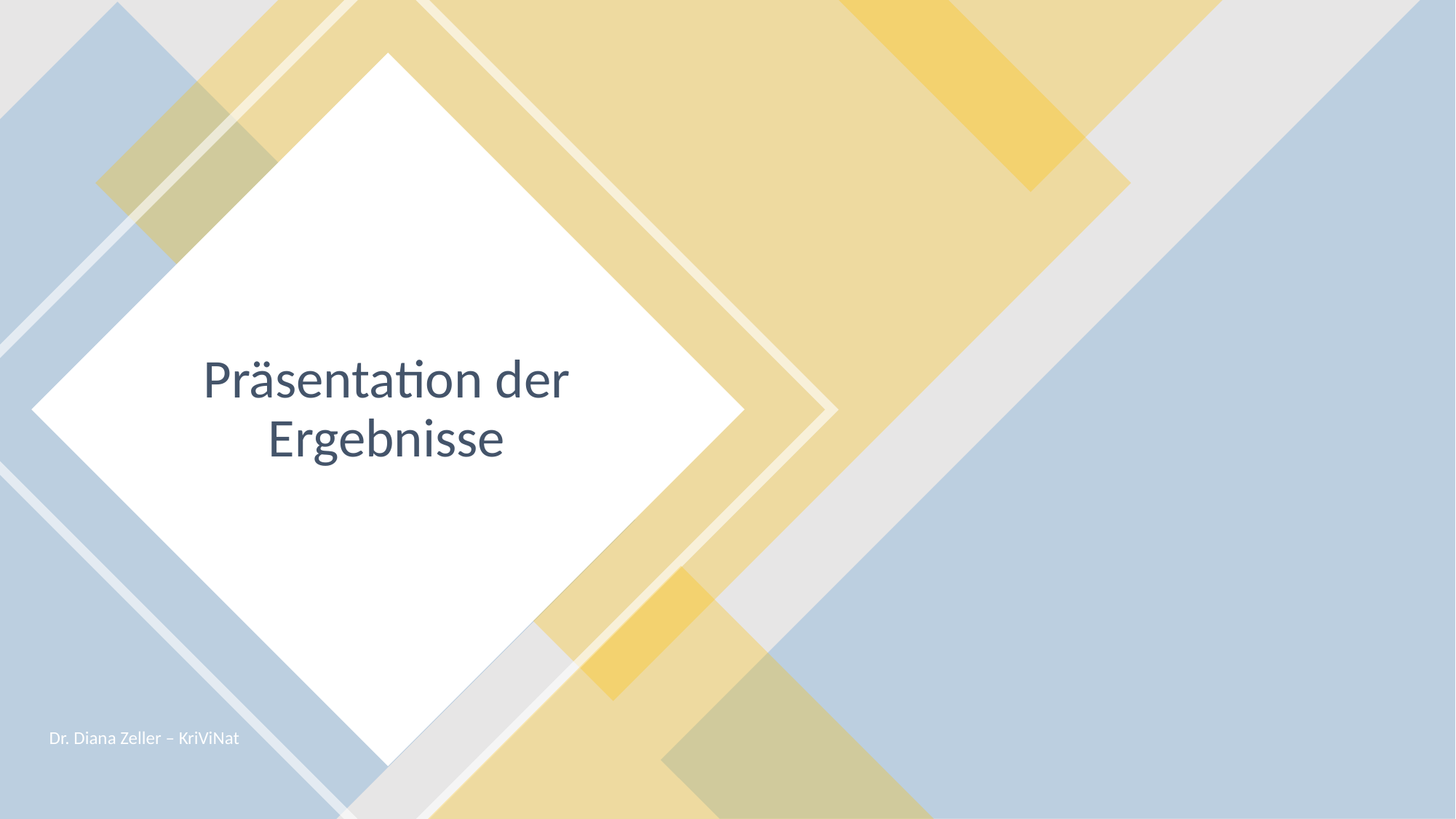

# Präsentation der Ergebnisse

Dr. Diana Zeller – KriViNat